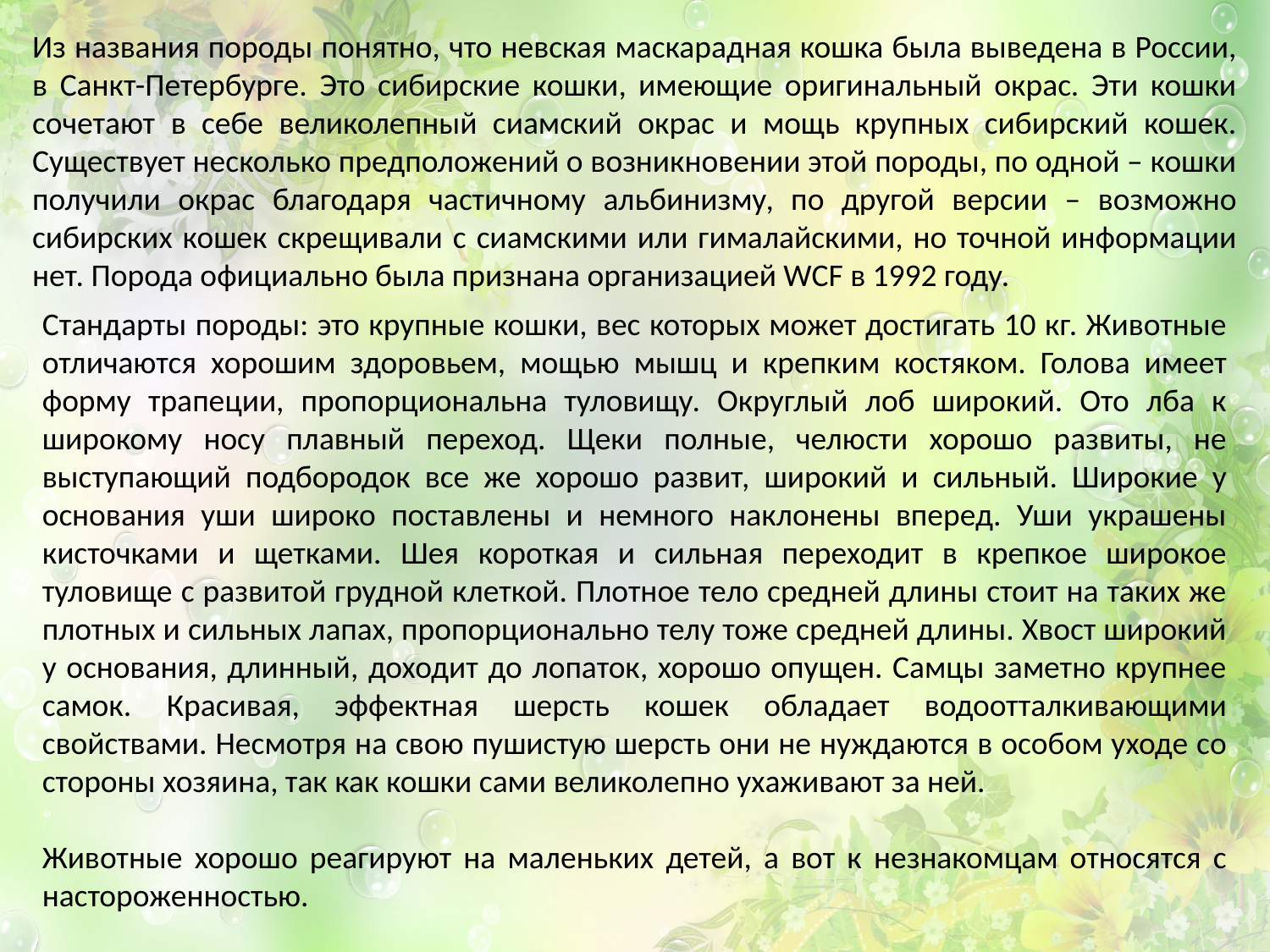

Из названия породы понятно, что невская маскарадная кошка была выведена в России, в Санкт-Петербурге. Это сибирские кошки, имеющие оригинальный окрас. Эти кошки сочетают в себе великолепный сиамский окрас и мощь крупных сибирский кошек. Существует несколько предположений о возникновении этой породы, по одной – кошки получили окрас благодаря частичному альбинизму, по другой версии – возможно сибирских кошек скрещивали с сиамскими или гималайскими, но точной информации нет. Порода официально была признана организацией WCF в 1992 году.
Стандарты породы: это крупные кошки, вес которых может достигать 10 кг. Животные отличаются хорошим здоровьем, мощью мышц и крепким костяком. Голова имеет форму трапеции, пропорциональна туловищу. Округлый лоб широкий. Ото лба к широкому носу плавный переход. Щеки полные, челюсти хорошо развиты, не выступающий подбородок все же хорошо развит, широкий и сильный. Широкие у основания уши широко поставлены и немного наклонены вперед. Уши украшены кисточками и щетками. Шея короткая и сильная переходит в крепкое широкое туловище с развитой грудной клеткой. Плотное тело средней длины стоит на таких же плотных и сильных лапах, пропорционально телу тоже средней длины. Хвост широкий у основания, длинный, доходит до лопаток, хорошо опущен. Самцы заметно крупнее самок. Красивая, эффектная шерсть кошек обладает водоотталкивающими свойствами. Несмотря на свою пушистую шерсть они не нуждаются в особом уходе со стороны хозяина, так как кошки сами великолепно ухаживают за ней.

Животные хорошо реагируют на маленьких детей, а вот к незнакомцам относятся с настороженностью.